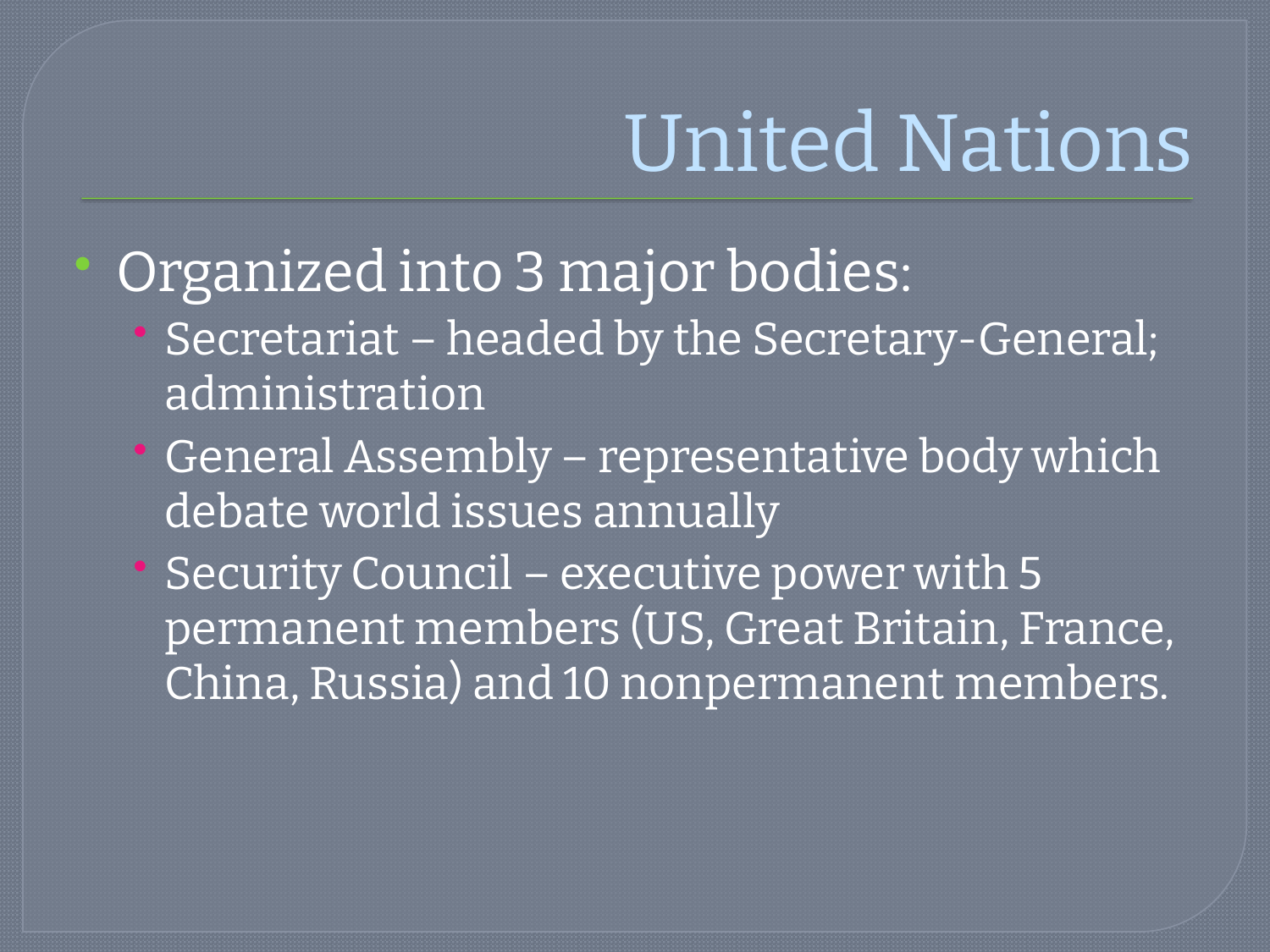

# United Nations
Organized into 3 major bodies:
Secretariat – headed by the Secretary-General; administration
General Assembly – representative body which debate world issues annually
Security Council – executive power with 5 permanent members (US, Great Britain, France, China, Russia) and 10 nonpermanent members.